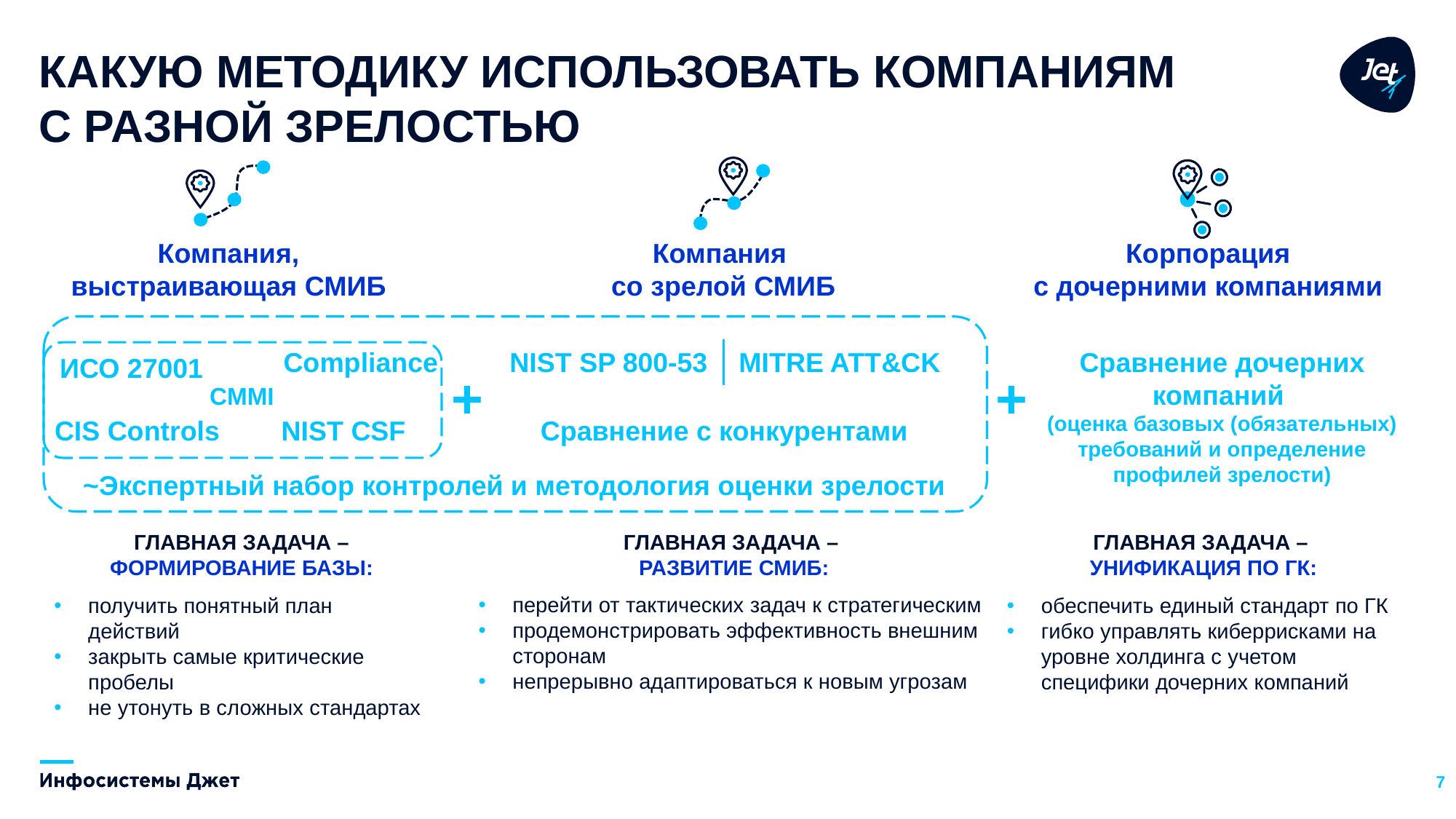

# Какую методику использовать компаниям с разной зрелостью

Компания
со зрелой СМИБ

Компания, выстраивающая СМИБ

Корпорация
с дочерними компаниями

Compliance
ИСО 27001
CMMI
CIS Controls
NIST CSF

NIST SP 800-53
MITRE ATT&CK
Сравнение дочерних компаний
(оценка базовых (обязательных) требований и определение профилей зрелости)
+
+
Сравнение с конкурентами
~Экспертный набор контролей и методология оценки зрелости
ГЛАВНАЯ ЗАДАЧА – ФОРМИРОВАНИЕ БАЗЫ:
ГЛАВНАЯ ЗАДАЧА –
РАЗВИТИЕ СМИБ:
ГЛАВНАЯ ЗАДАЧА –
УНИФИКАЦИЯ ПО ГК:
перейти от тактических задач к стратегическим
продемонстрировать эффективность внешним сторонам
непрерывно адаптироваться к новым угрозам
получить понятный план действий
закрыть самые критические пробелы
не утонуть в сложных стандартах
обеспечить единый стандарт по ГК
гибко управлять киберрисками на уровне холдинга с учетом специфики дочерних компаний